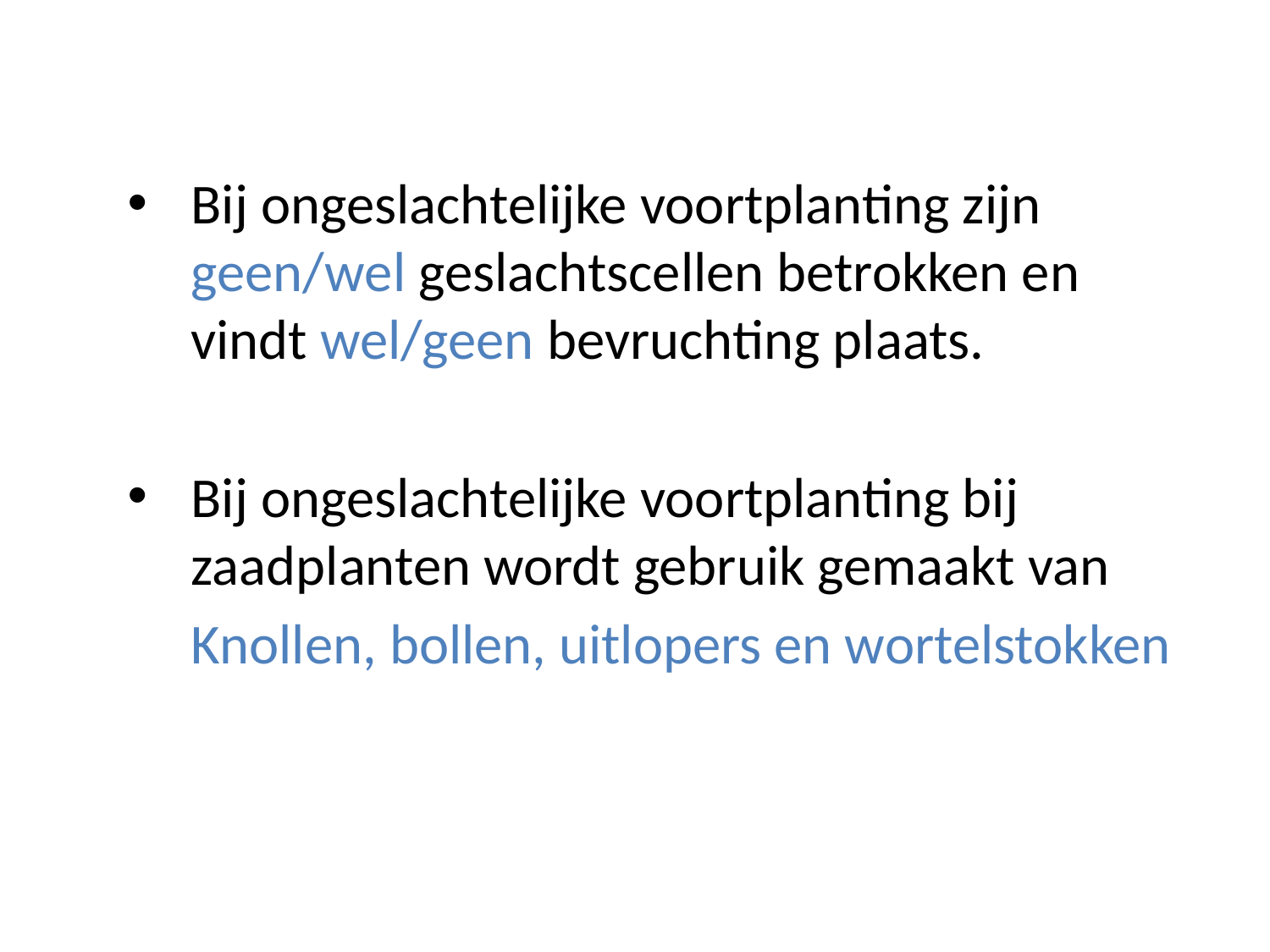

Bij ongeslachtelijke voortplanting zijn geen/wel geslachtscellen betrokken en vindt wel/geen bevruchting plaats.

Bij ongeslachtelijke voortplanting bij zaadplanten wordt gebruik gemaakt van
     Knollen, bollen, uitlopers en wortelstokken